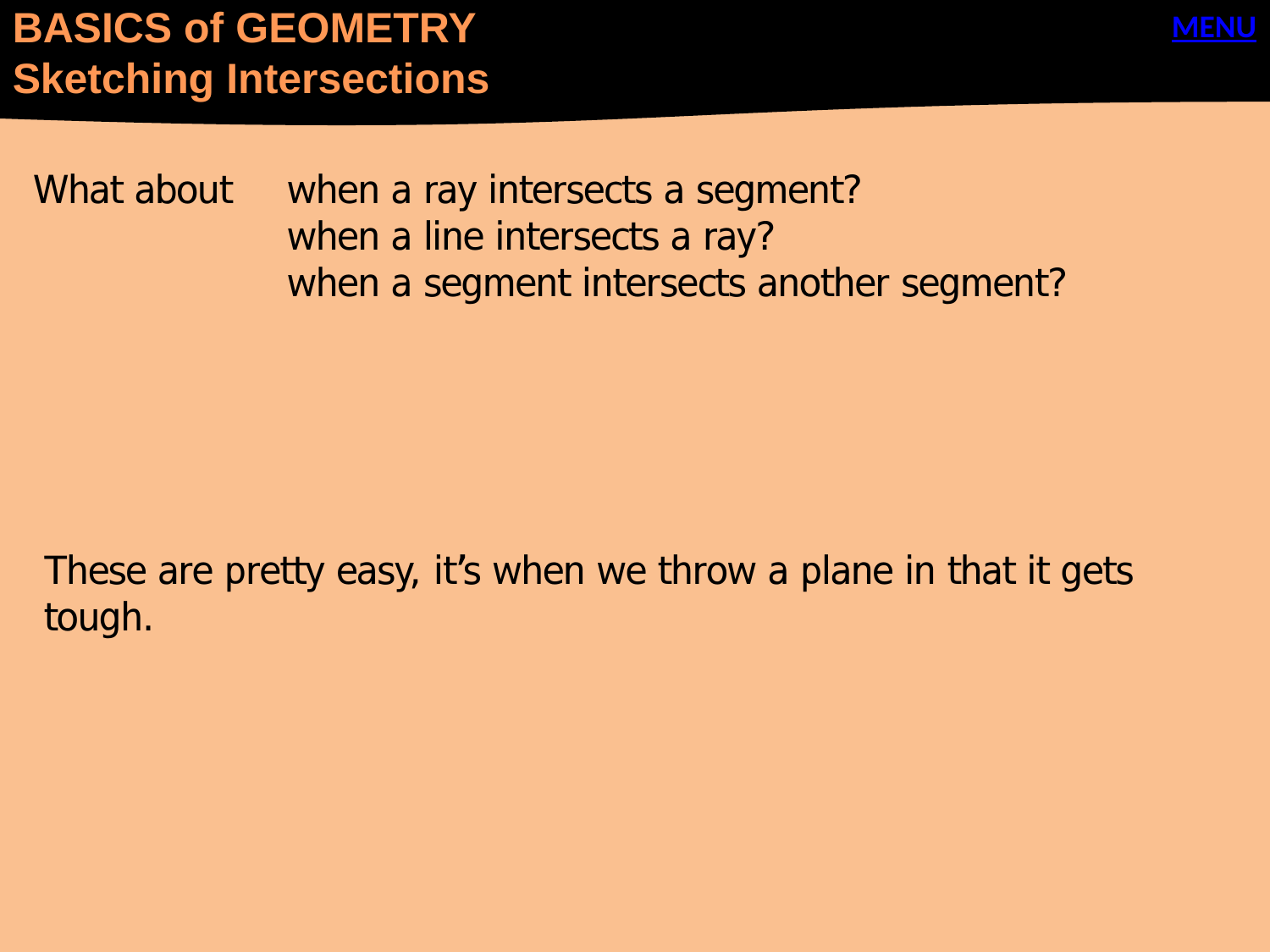

BASICS of GEOMETRY
Sketching Intersections
MENU
What about 	when a ray intersects a segment?
		when a line intersects a ray?
		when a segment intersects another segment?
These are pretty easy, it’s when we throw a plane in that it gets tough.